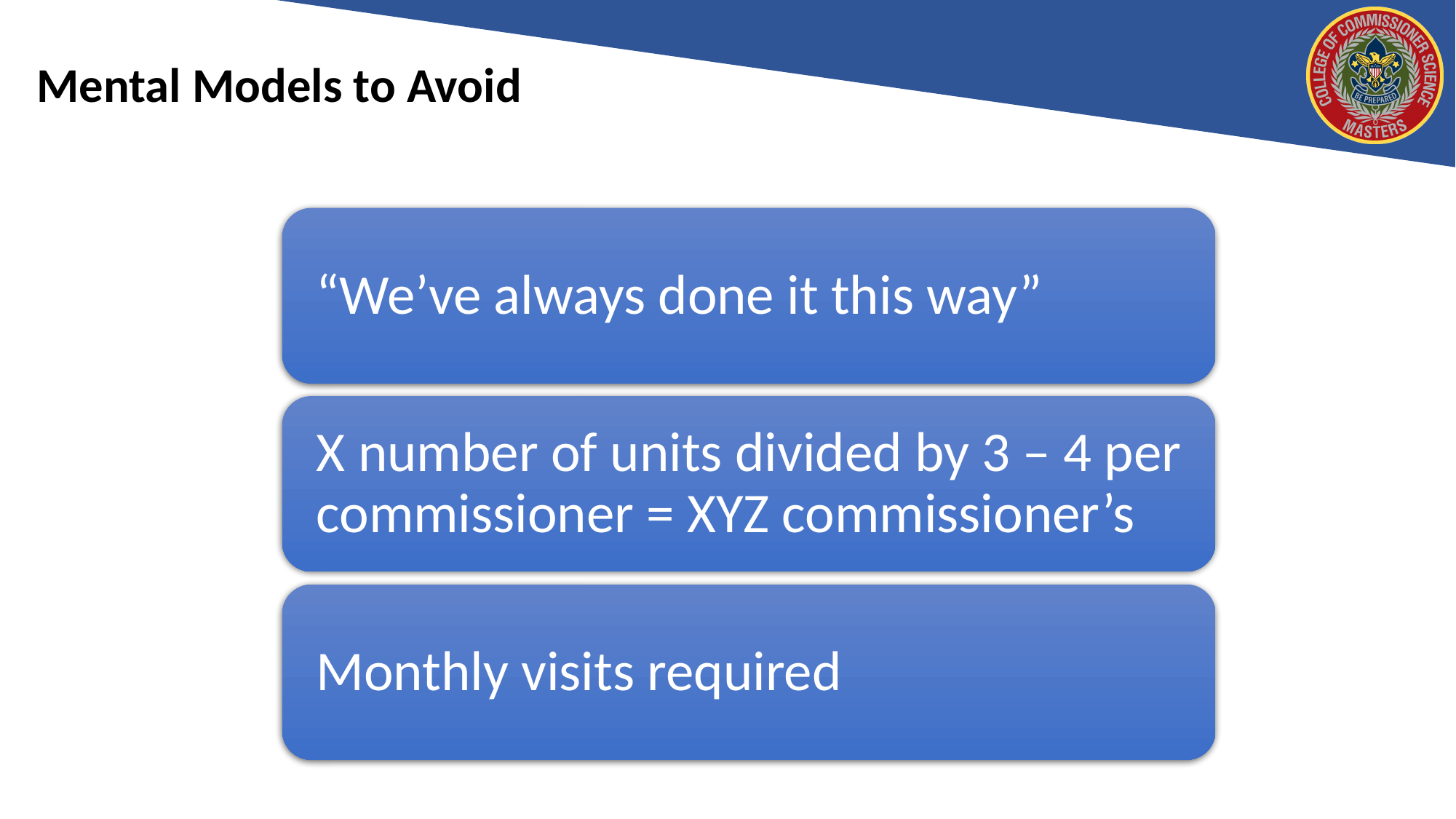

# Mental Models to Avoid
“We’ve always done it this way”
X number of units divided by 3 – 4 per commissioner = XYZ commissioner’s
Monthly visits required